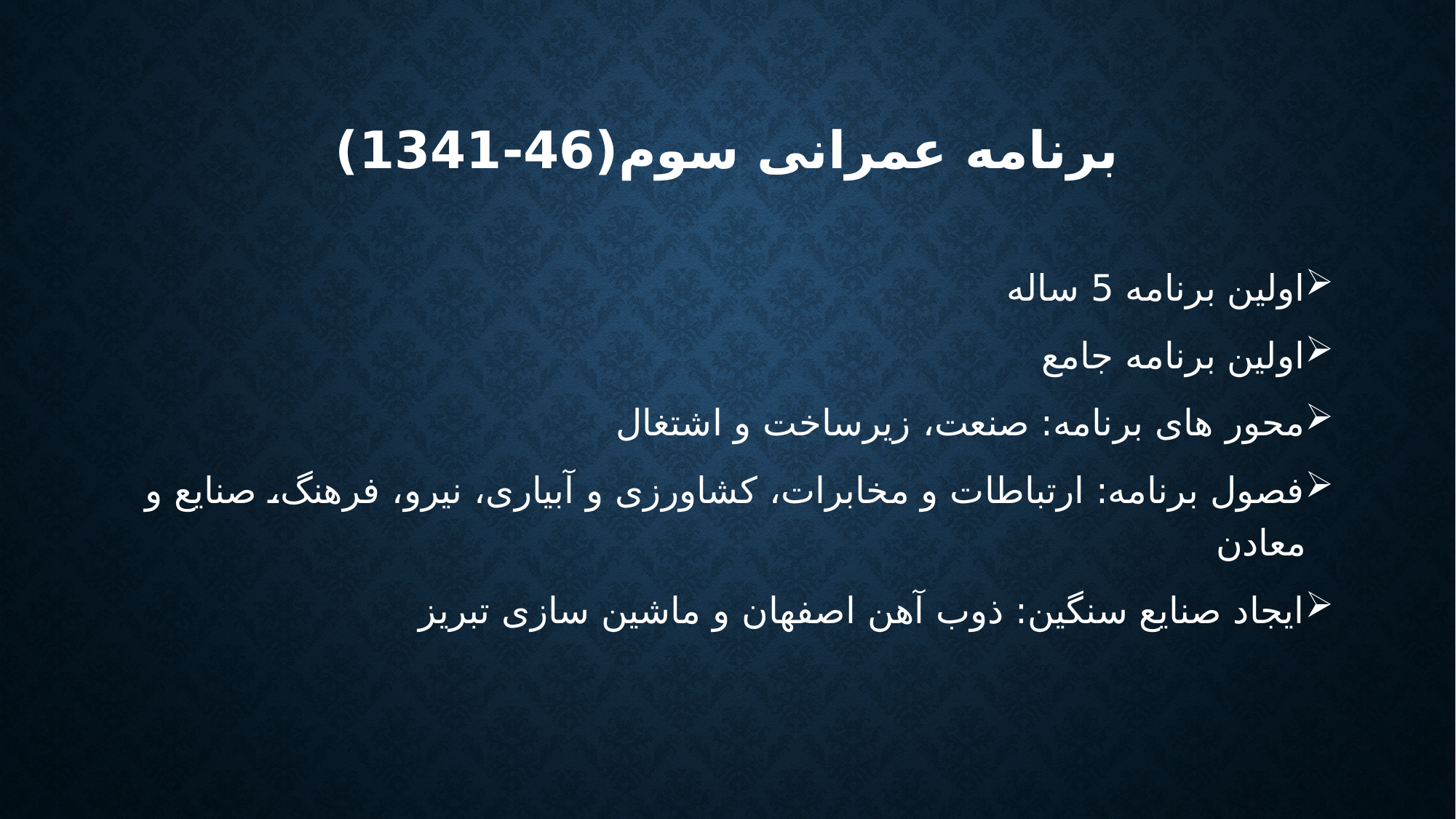

# برنامه عمرانی سوم(46-1341)
اولین برنامه 5 ساله
اولین برنامه جامع
محور های برنامه: صنعت، زیرساخت و اشتغال
فصول برنامه: ارتباطات و مخابرات، کشاورزی و آبیاری، نیرو، فرهنگ، صنایع و معادن
ایجاد صنایع سنگین: ذوب آهن اصفهان و ماشین سازی تبریز